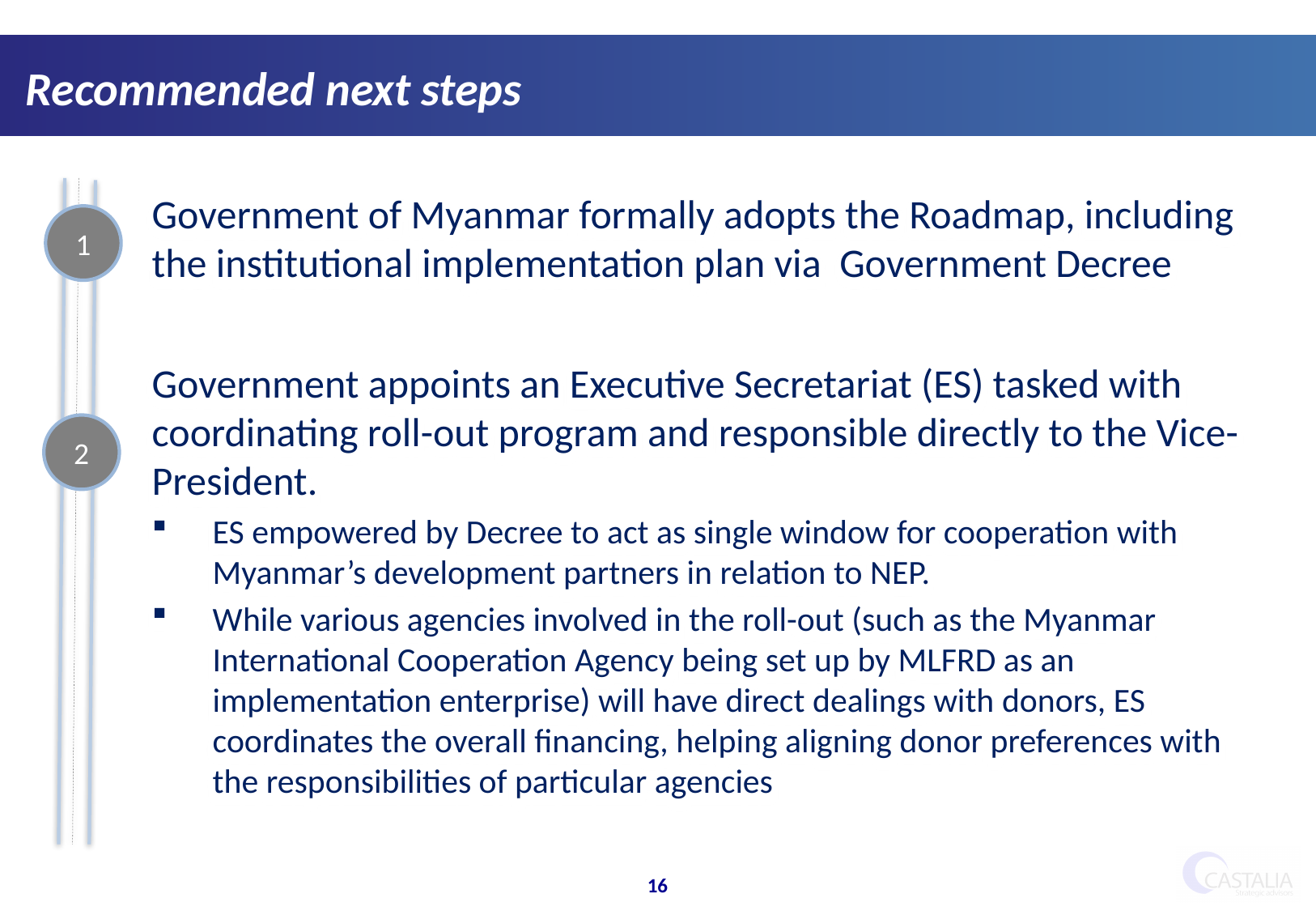

Recommended next steps
Government of Myanmar formally adopts the Roadmap, including the institutional implementation plan via  Government Decree

Government appoints an Executive Secretariat (ES) tasked with coordinating roll-out program and responsible directly to the Vice-President.
ES empowered by Decree to act as single window for cooperation with Myanmar’s development partners in relation to NEP.
While various agencies involved in the roll-out (such as the Myanmar International Cooperation Agency being set up by MLFRD as an implementation enterprise) will have direct dealings with donors, ES coordinates the overall financing, helping aligning donor preferences with the responsibilities of particular agencies

1
2
16